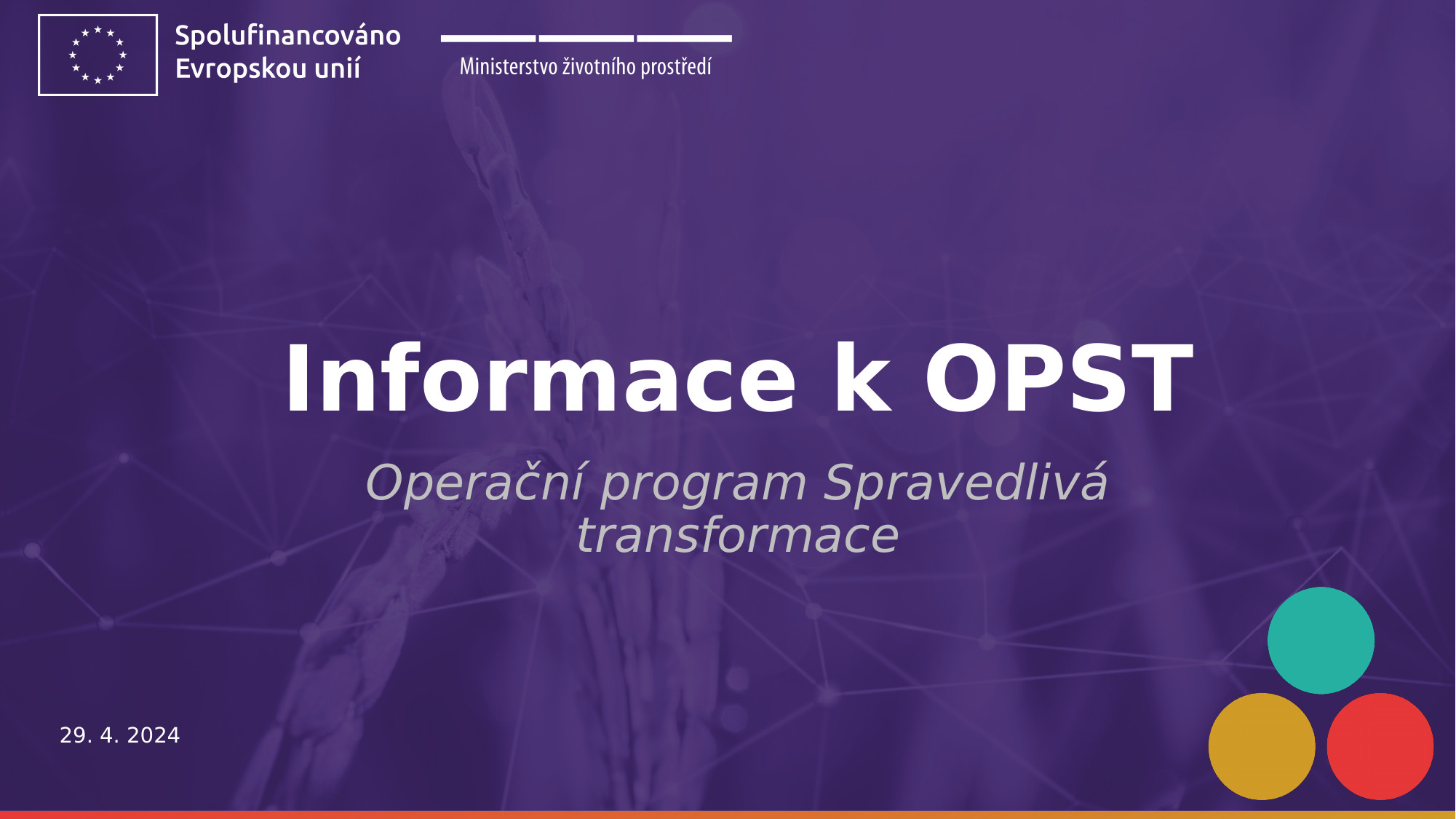

Informace k OPST
Operační program Spravedlivá transformace
29. 4. 2024